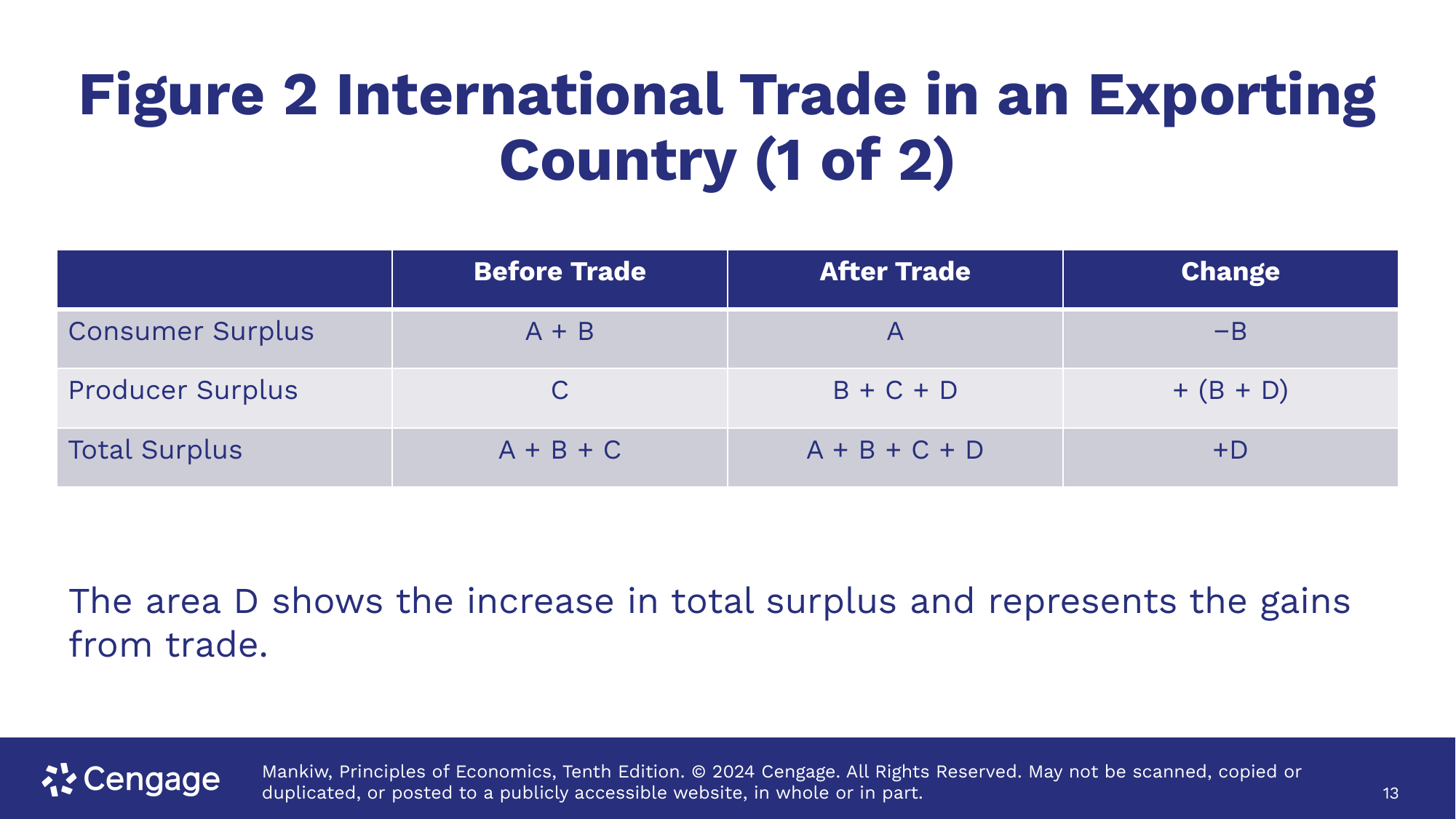

# Figure 2 International Trade in an Exporting Country (1 of 2)
|  | Before Trade | After Trade | Change |
| --- | --- | --- | --- |
| Consumer Surplus | A + B | A | −B |
| Producer Surplus | C | B + C + D | + (B + D) |
| Total Surplus | A + B + C | A + B + C + D | +D |
The area D shows the increase in total surplus and represents the gains from trade.